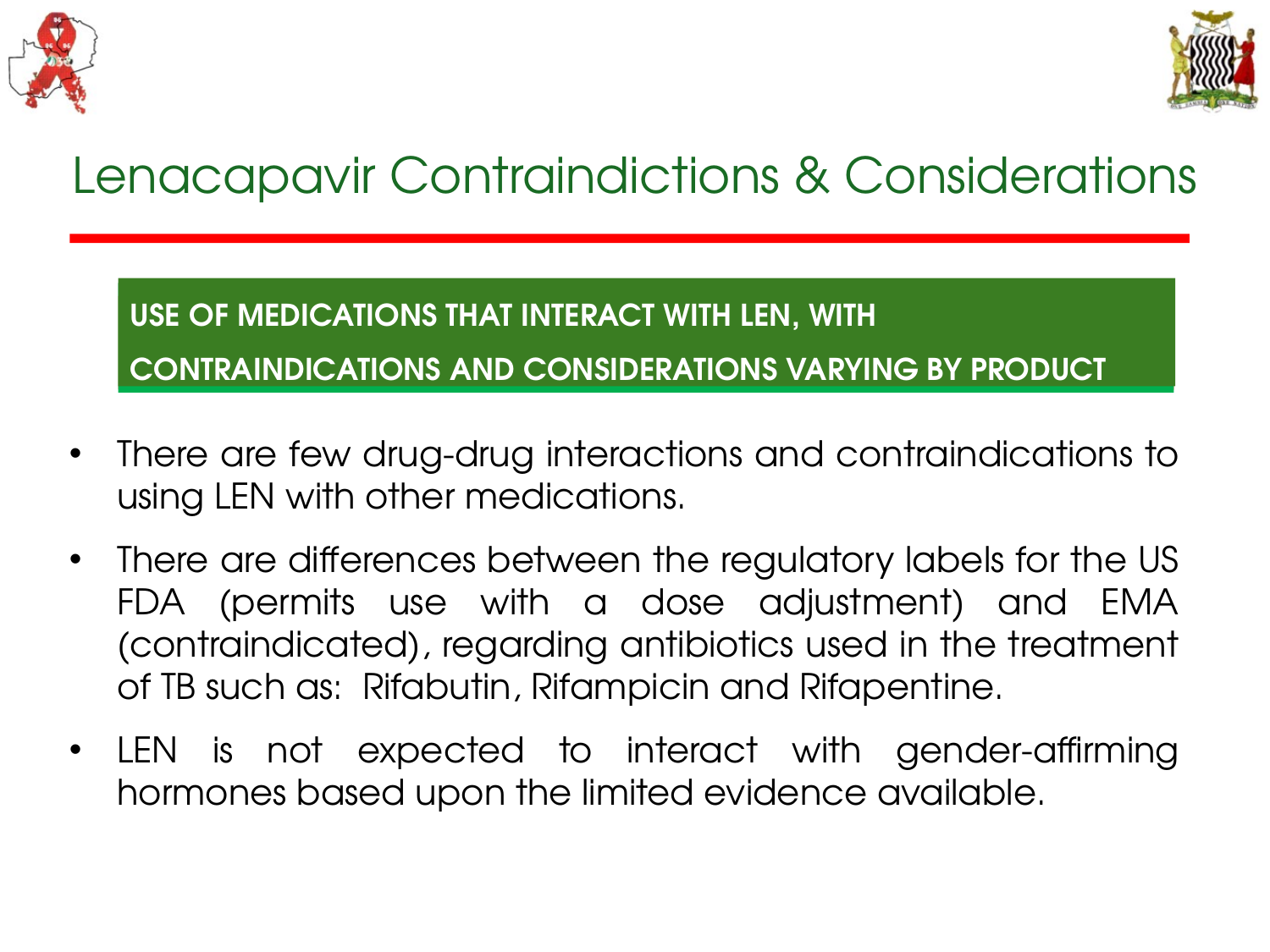

# Lenacapavir Contraindictions & Considerations
USE OF MEDICATIONS THAT INTERACT WITH LEN, WITH CONTRAINDICATIONS AND CONSIDERATIONS VARYING BY PRODUCT

There are few drug-drug interactions and contraindications to using LEN with other medications.
There are differences between the regulatory labels for the US FDA (permits use with a dose adjustment) and EMA (contraindicated), regarding antibiotics used in the treatment of TB such as:  Rifabutin, Rifampicin and Rifapentine.
LEN is not expected to interact with gender-affirming hormones based upon the limited evidence available.